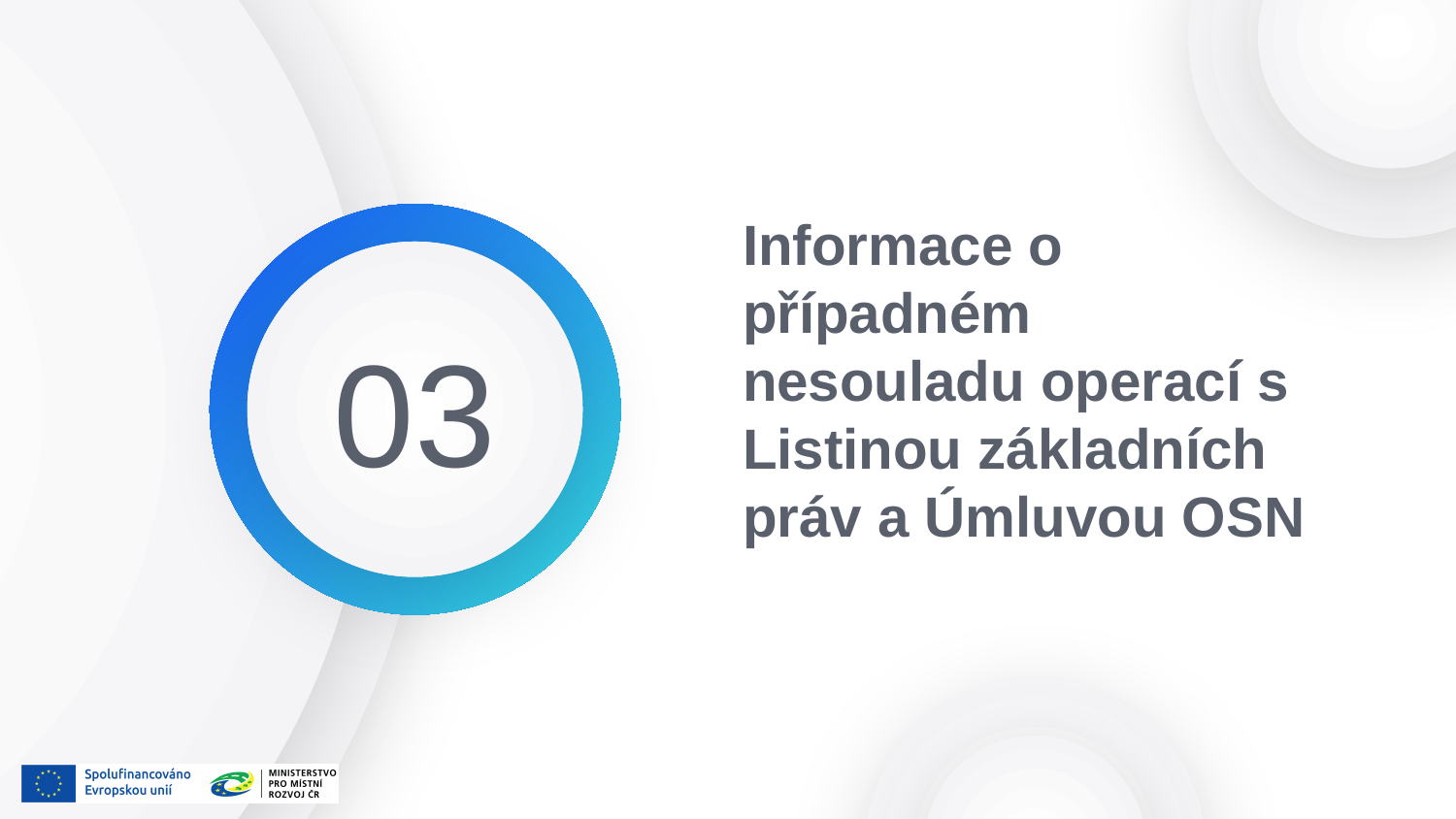

Informace o případném nesouladu operací s Listinou základních práv a Úmluvou OSN
03
#